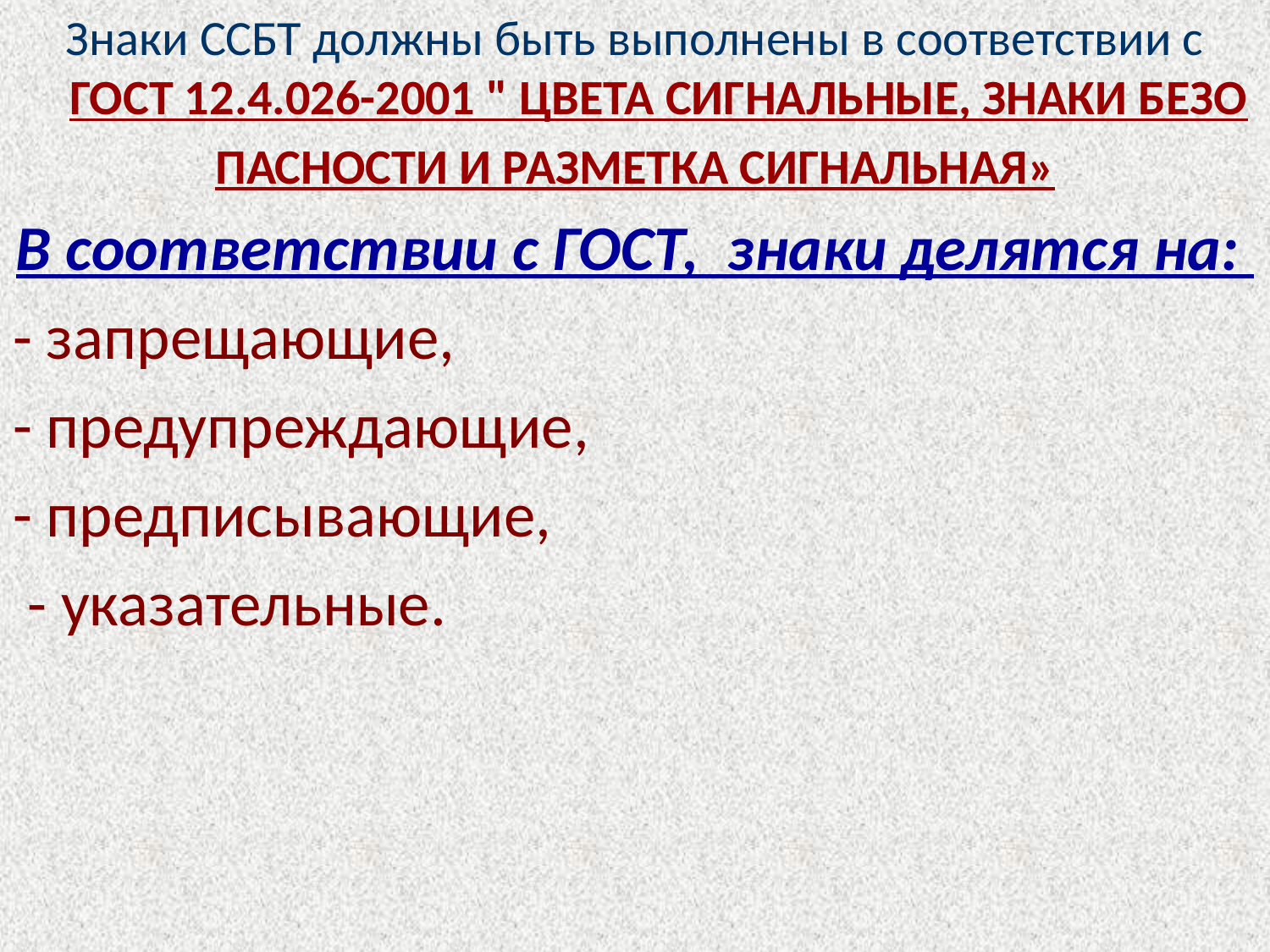

Знаки ССБТ должны быть выполнены в соответствии с ГОСТ 12.4.026-2001 " ЦВЕТА СИГНАЛЬНЫЕ, ЗНАКИ БЕЗО
ПАСНОСТИ И РАЗМЕТКА СИГНАЛЬНАЯ»
В соответствии с ГОСТ,  знаки делятся на:
- запрещающие,
- предупреждающие,
- предписывающие,
 - указательные.